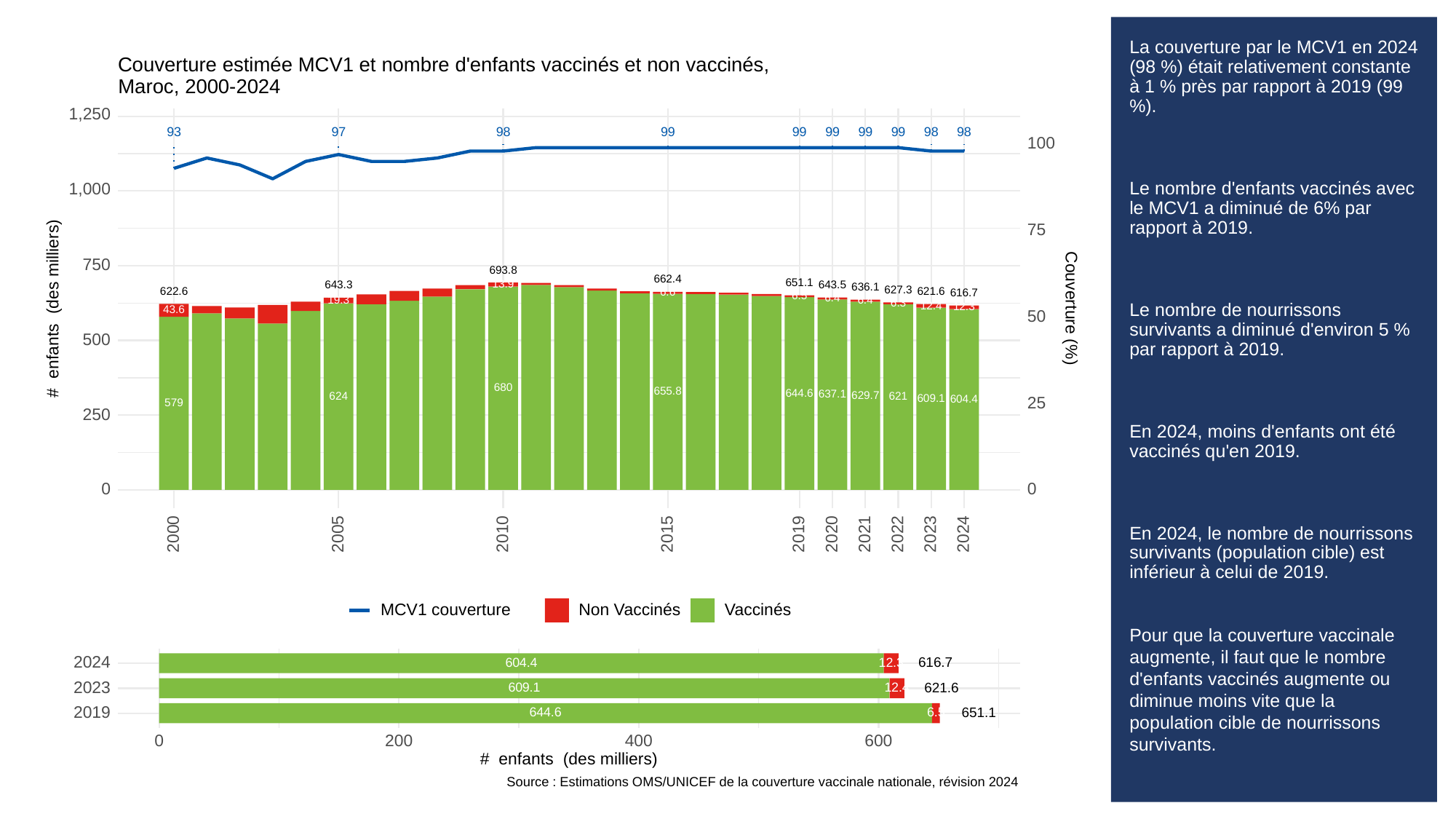

# La couverture par le MCV1 en 2024 (98 %) était relativement constante à 1 % près par rapport à 2019 (99 %).

Le nombre d'enfants vaccinés avec le MCV1 a diminué de 6% par rapport à 2019.

Le nombre de nourrissons survivants a diminué d'environ 5 % par rapport à 2019.

En 2024, moins d'enfants ont été vaccinés qu'en 2019.

En 2024, le nombre de nourrissons survivants (population cible) est inférieur à celui de 2019.

Pour que la couverture vaccinale augmente, il faut que le nombre d'enfants vaccinés augmente ou diminue moins vite que la population cible de nourrissons survivants.

Couverture estimée MCV1 et nombre d'enfants vaccinés et non vaccinés,
Maroc, 2000-2024
1,250

93
97
98
99
99
99
99
99
98
98
100

1,000

75

750

693.8
662.4
651.1
13.9
643.5
643.3

636.1

627.3

622.6
621.6

6.6

616.7

6.5

6.4

19.3
6.4

6.3

#  enfants  (des milliers)
Couverture (%)

12.4

12.3

43.6

50

500

680
655.8
644.6
637.1
629.7
624
621
609.1
604.4
25
579
250

0
0

2023
2000
2005
2010
2015
2019
2020
2021
2022
2024

MCV1 couverture
Non Vaccinés
Vaccinés

2024
616.7
12.3
604.4

2023
621.6
609.1
12.4

2019
651.1
644.6
6.5

0
200
400
600
#  enfants  (des milliers)
Source : Estimations OMS/UNICEF de la couverture vaccinale nationale, révision 2024